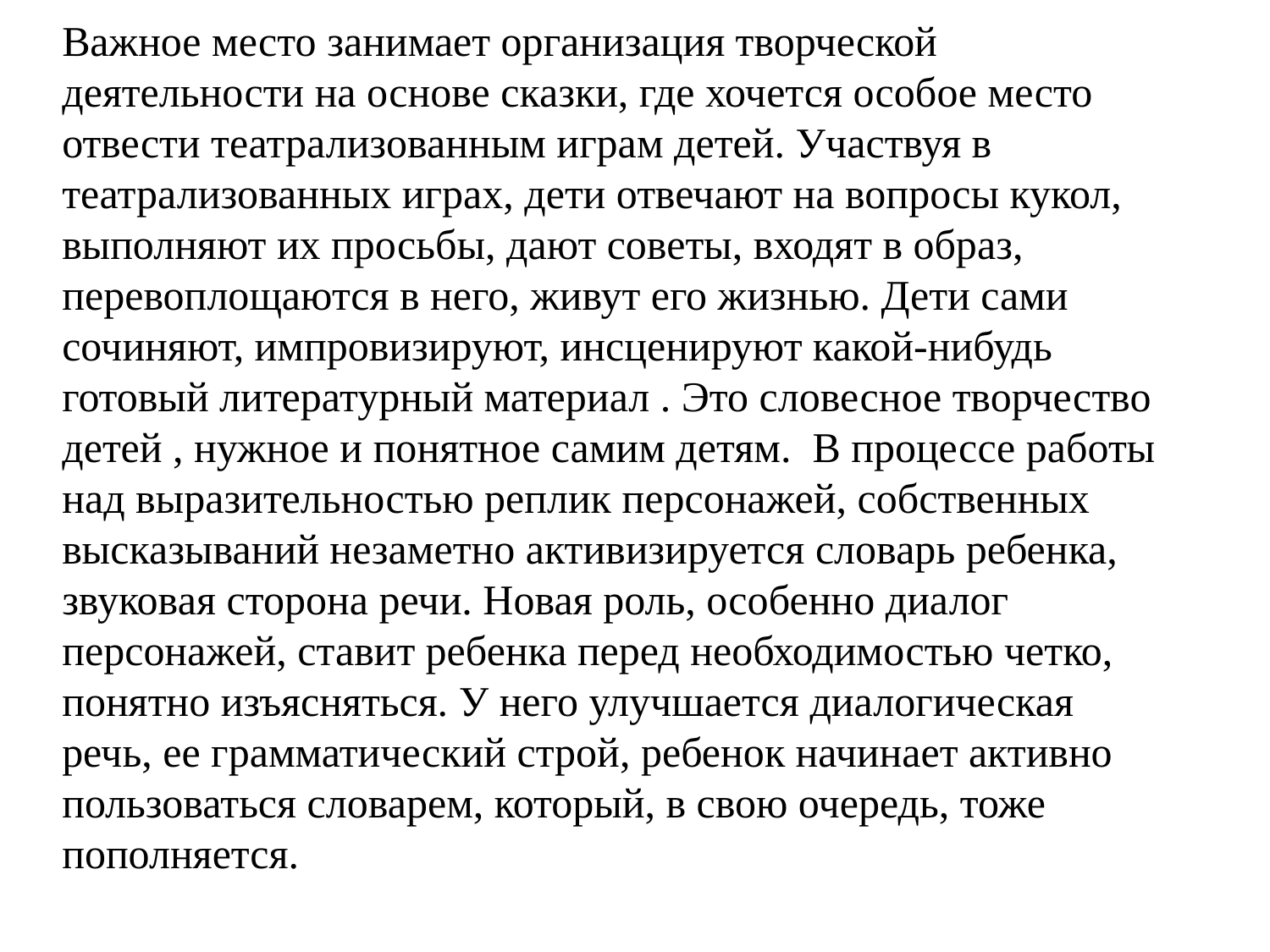

Важное место занимает организация творческой деятельности на основе сказки, где хочется особое место отвести театрализованным играм детей. Участвуя в театрализованных играх, дети отвечают на вопросы кукол, выполняют их просьбы, дают советы, входят в образ, перевоплощаются в него, живут его жизнью. Дети сами сочиняют, импровизируют, инсценируют какой-нибудь готовый литературный материал . Это словесное творчество детей , нужное и понятное самим детям.  В процессе работы над выразительностью реплик персонажей, собственных высказываний незаметно активизируется словарь ребенка, звуковая сторона речи. Новая роль, особенно диалог персонажей, ставит ребенка перед необходимостью четко, понятно изъясняться. У него улучшается диалогическая речь, ее грамматический строй, ребенок начинает активно пользоваться словарем, который, в свою очередь, тоже пополняется.